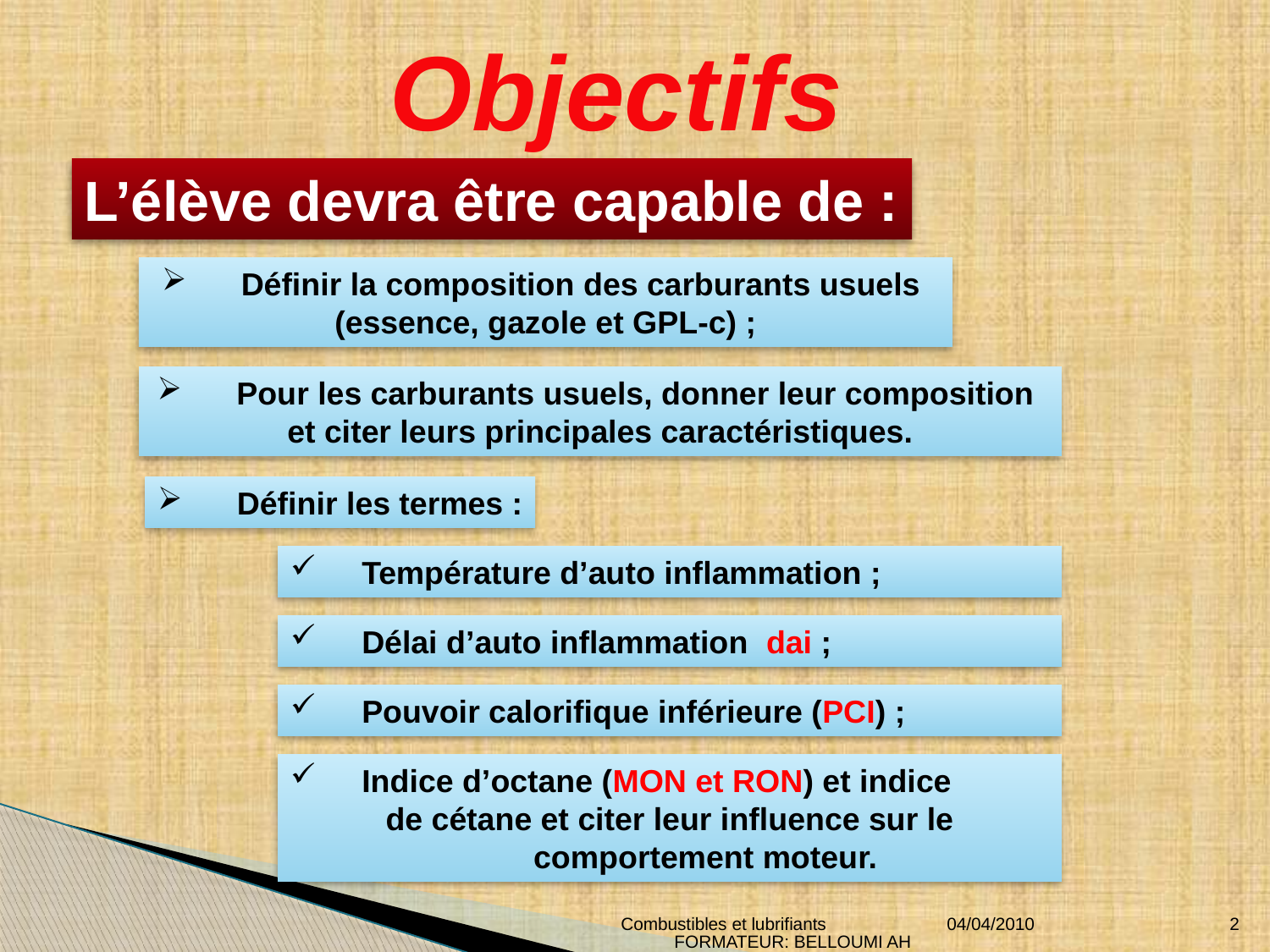

# Objectifs
L’élève devra être capable de :
Définir la composition des carburants usuels
(essence, gazole et GPL-c) ;
Pour les carburants usuels, donner leur composition
et citer leurs principales caractéristiques.
Définir les termes :
Température d’auto inflammation ;
Délai d’auto inflammation  dai ;
Pouvoir calorifique inférieure (PCI) ;
Indice d’octane (MON et RON) et indice
de cétane et citer leur influence sur le comportement moteur.
Combustibles et lubrifiants                              FORMATEUR: BELLOUMI AHMED
04/04/2010
2